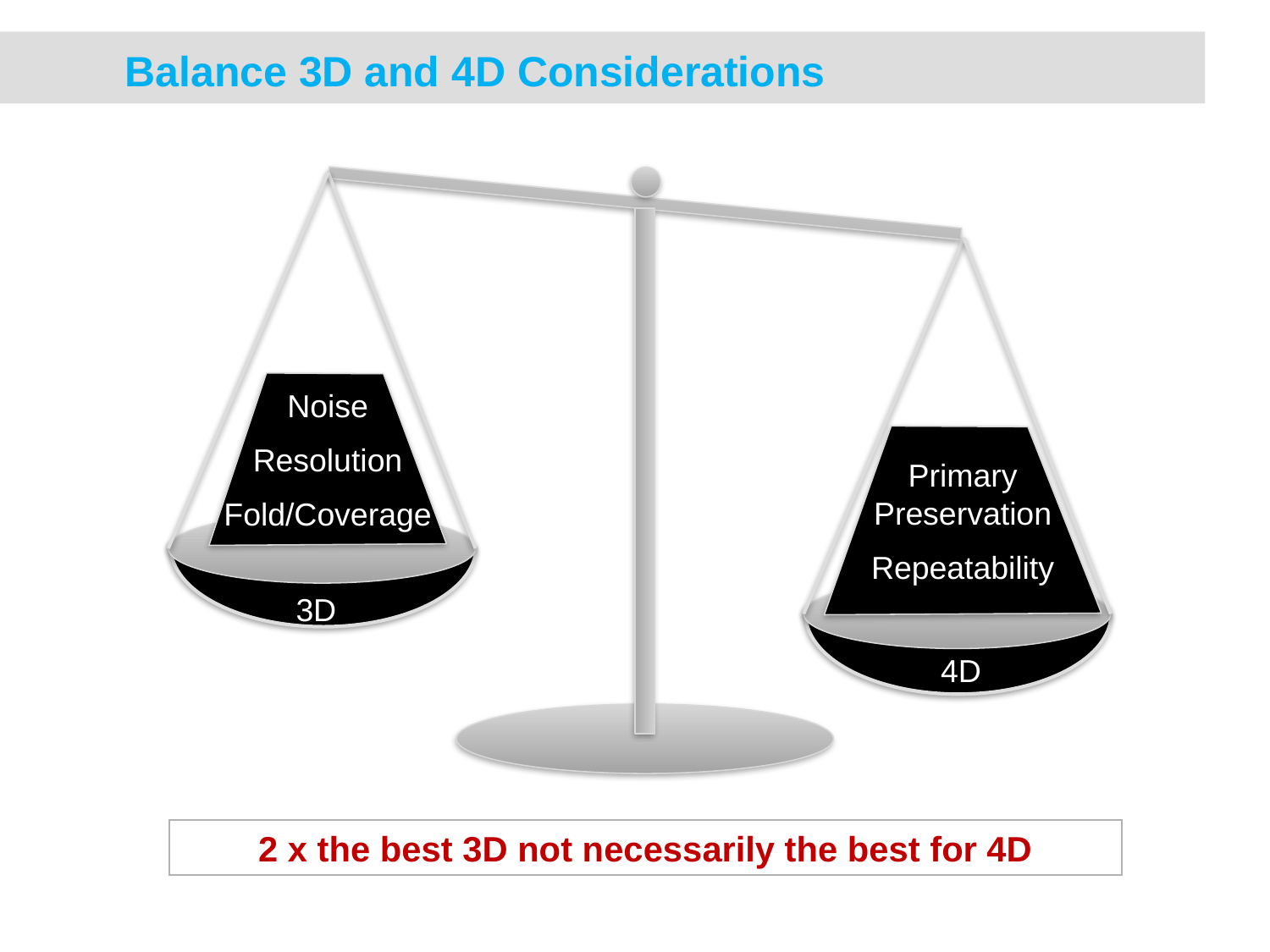

# Balance 3D and 4D Considerations

Noise
Resolution
Fold/Coverage
Primary Preservation
Repeatability

3D
4D

2 x the best 3D not necessarily the best for 4D